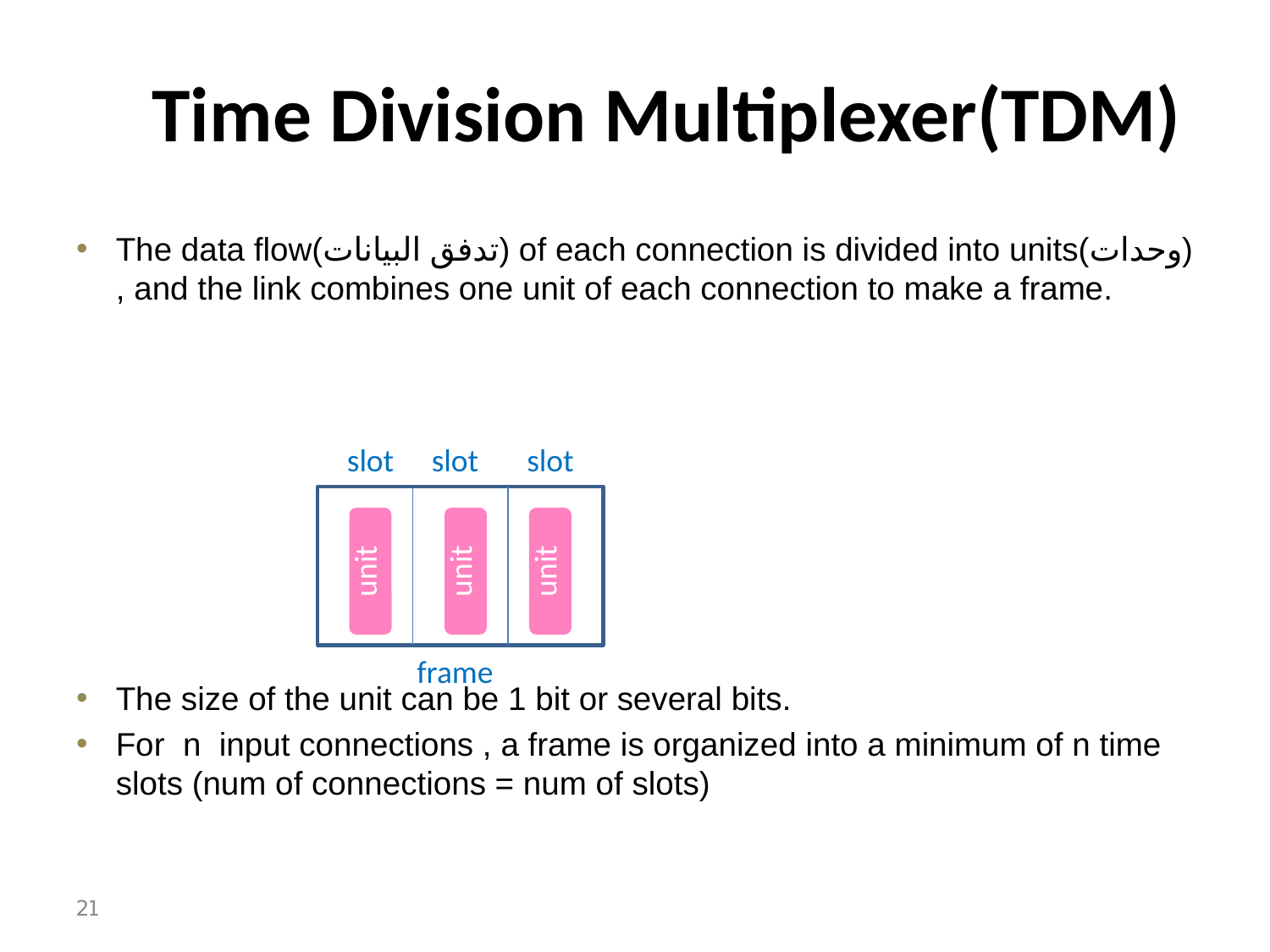

# Time Division Multiplexer(TDM)
The data flow(تدفق البيانات) of each connection is divided into units(وحدات) , and the link combines one unit of each connection to make a frame.

The size of the unit can be 1 bit or several bits.
For  n  input connections , a frame is organized into a minimum of n time slots (num of connections = num of slots)
slot
slot
slot

unit
unit
unit
frame
21